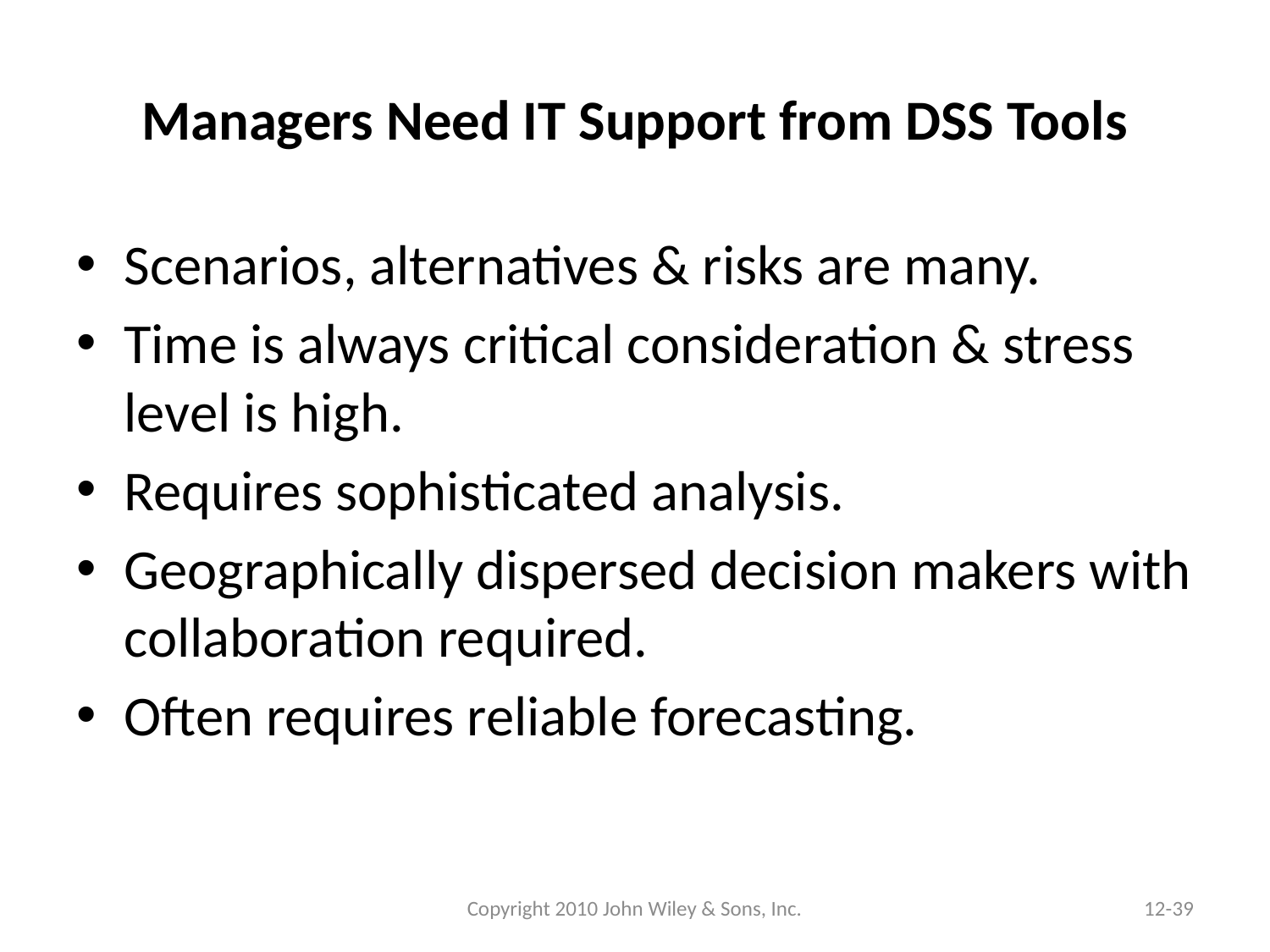

# Managers Need IT Support from DSS Tools
Scenarios, alternatives & risks are many.
Time is always critical consideration & stress level is high.
Requires sophisticated analysis.
Geographically dispersed decision makers with collaboration required.
Often requires reliable forecasting.
Copyright 2010 John Wiley & Sons, Inc.
12-39